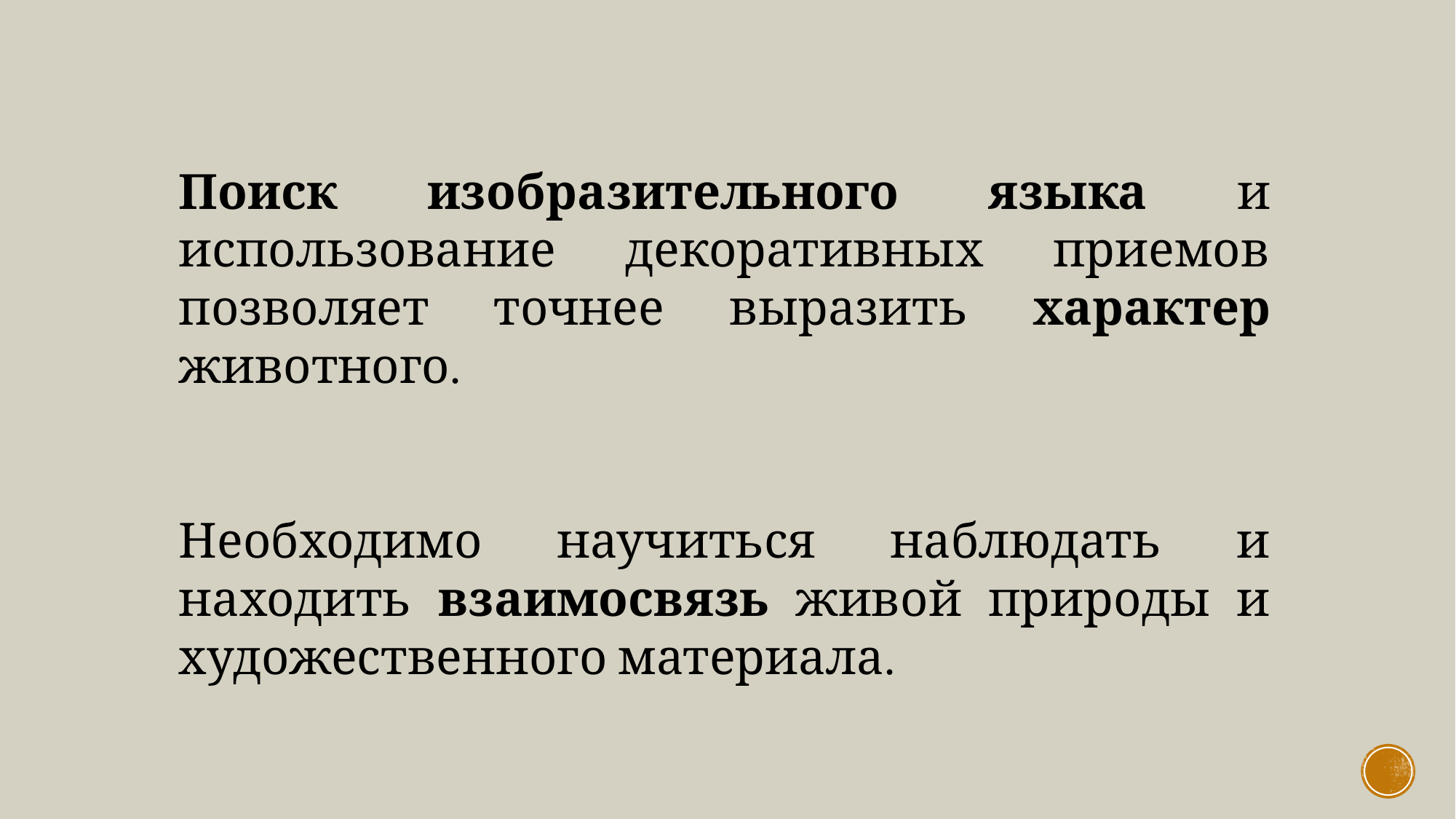

Поиск изобразительного языка и использование декоративных приемов позволяет точнее выразить характер животного.

Необходимо научиться наблюдать и находить взаимосвязь живой природы и художественного материала.